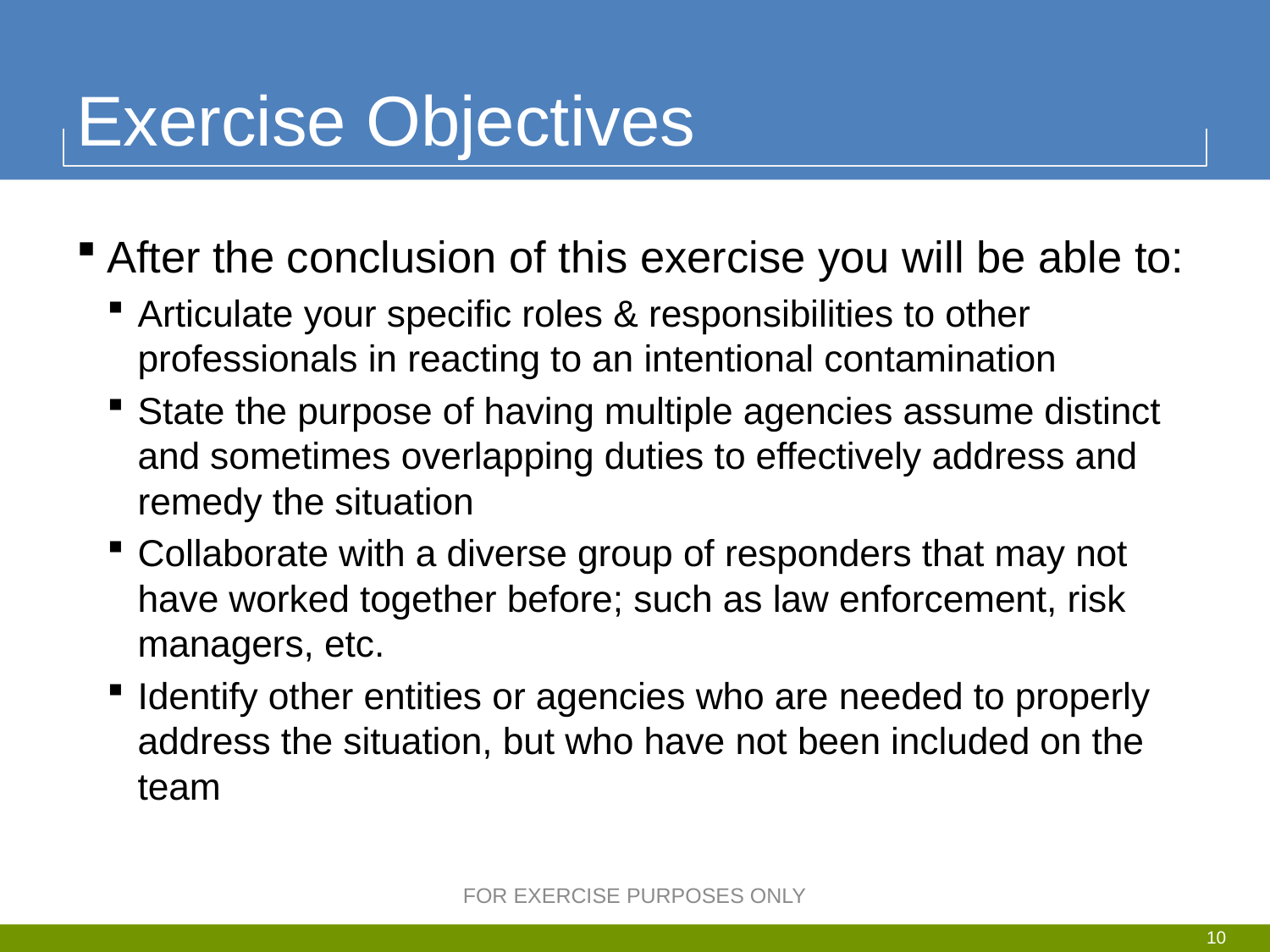

# Exercise Objectives
After the conclusion of this exercise you will be able to:
Articulate your specific roles & responsibilities to other professionals in reacting to an intentional contamination
State the purpose of having multiple agencies assume distinct and sometimes overlapping duties to effectively address and remedy the situation
Collaborate with a diverse group of responders that may not have worked together before; such as law enforcement, risk managers, etc.
Identify other entities or agencies who are needed to properly address the situation, but who have not been included on the team

FOR EXERCISE PURPOSES ONLY